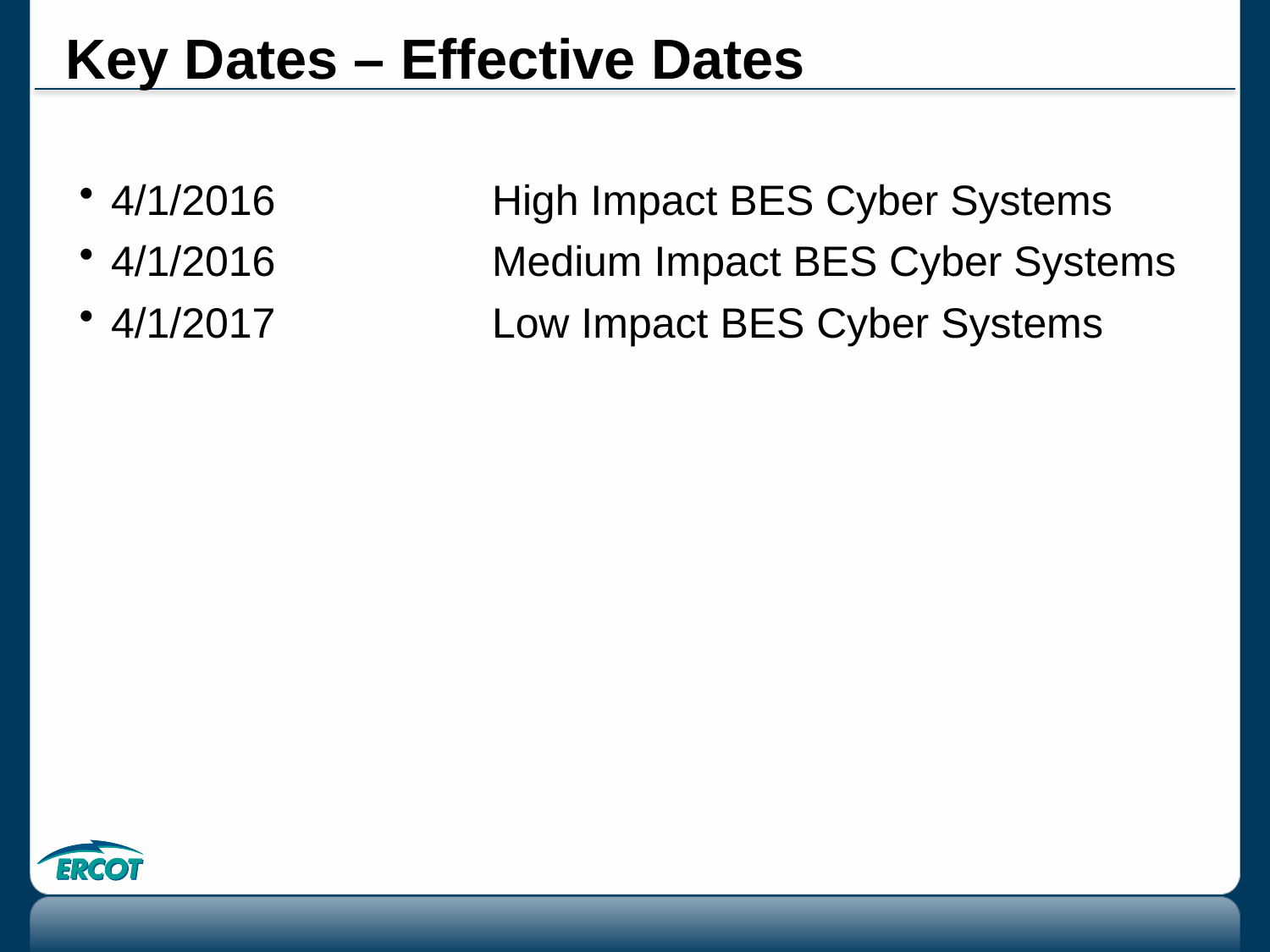

# Key Dates – Effective Dates
4/1/2016		High Impact BES Cyber Systems
4/1/2016		Medium Impact BES Cyber Systems
4/1/2017		Low Impact BES Cyber Systems